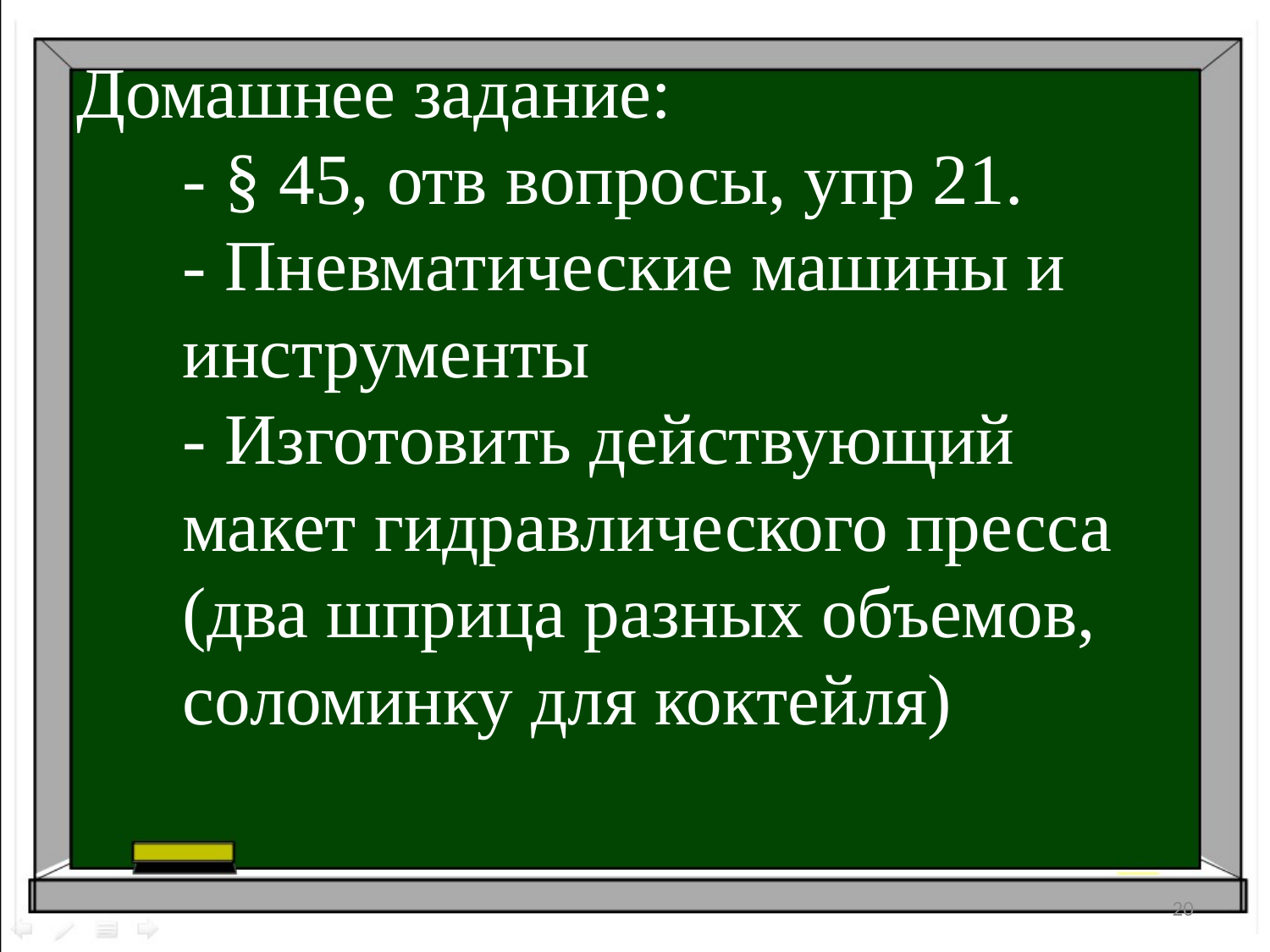

# Домашнее задание: - § 45, отв вопросы, упр 21. - Пневматические машины и  инструменты - Изготовить действующий макет гидравлического пресса (два шприца разных объемов, соломинку для коктейля)
20